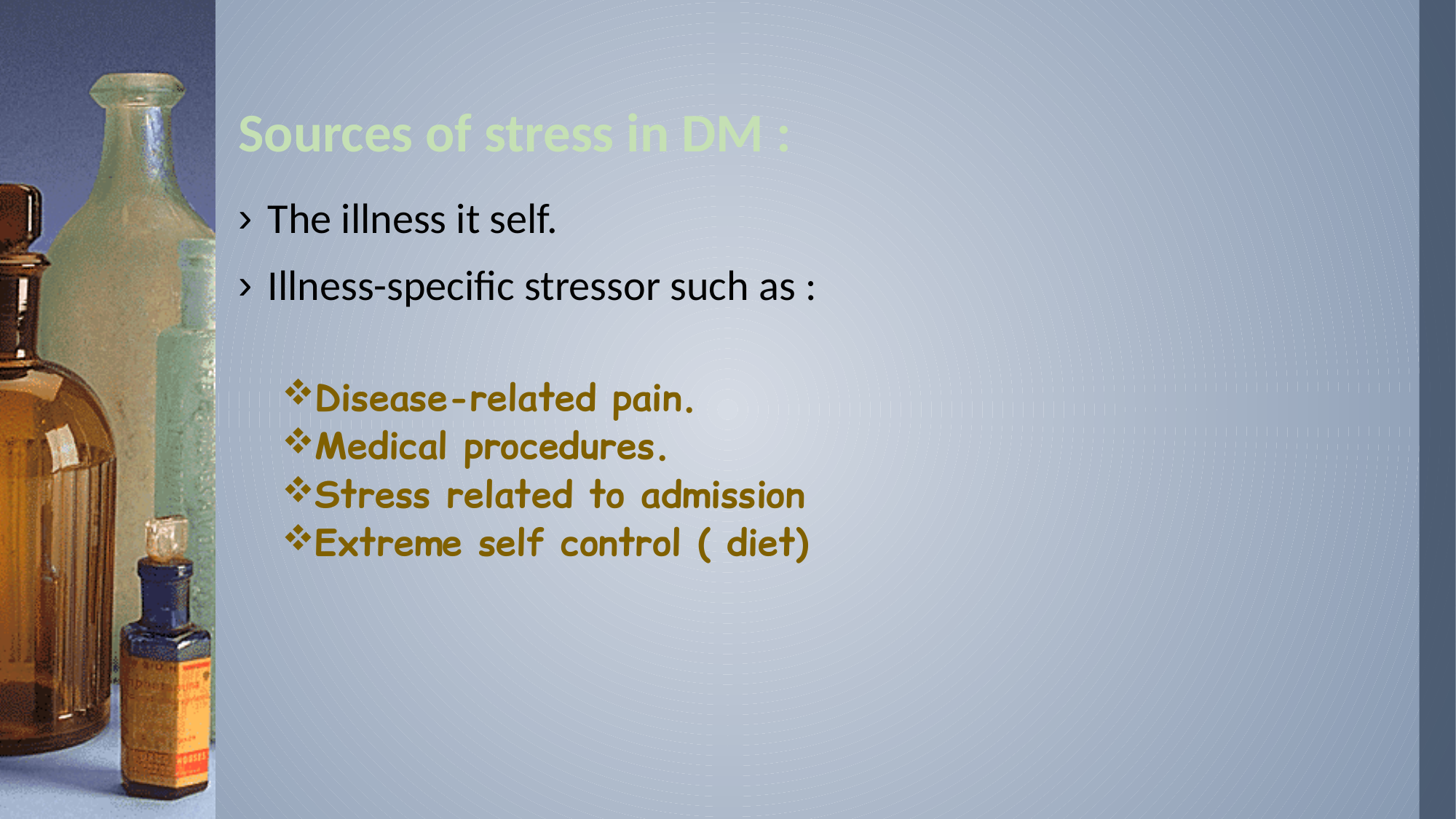

# Sources of stress in DM :
The illness it self.
Illness-specific stressor such as :

Disease-related pain.
Medical procedures.
Stress related to admission
Extreme self control ( diet)